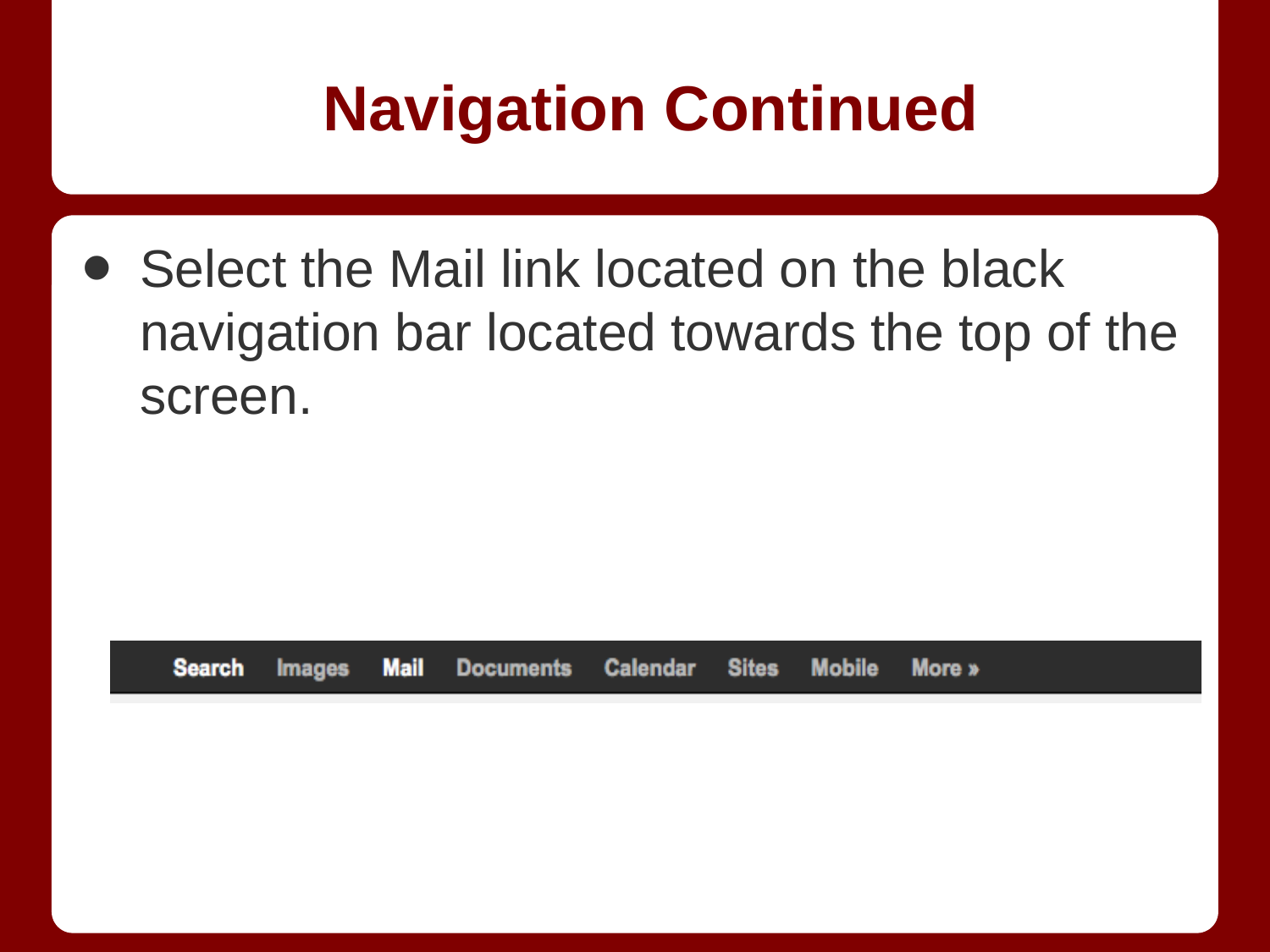

# Navigation Continued
Select the Mail link located on the black navigation bar located towards the top of the screen.